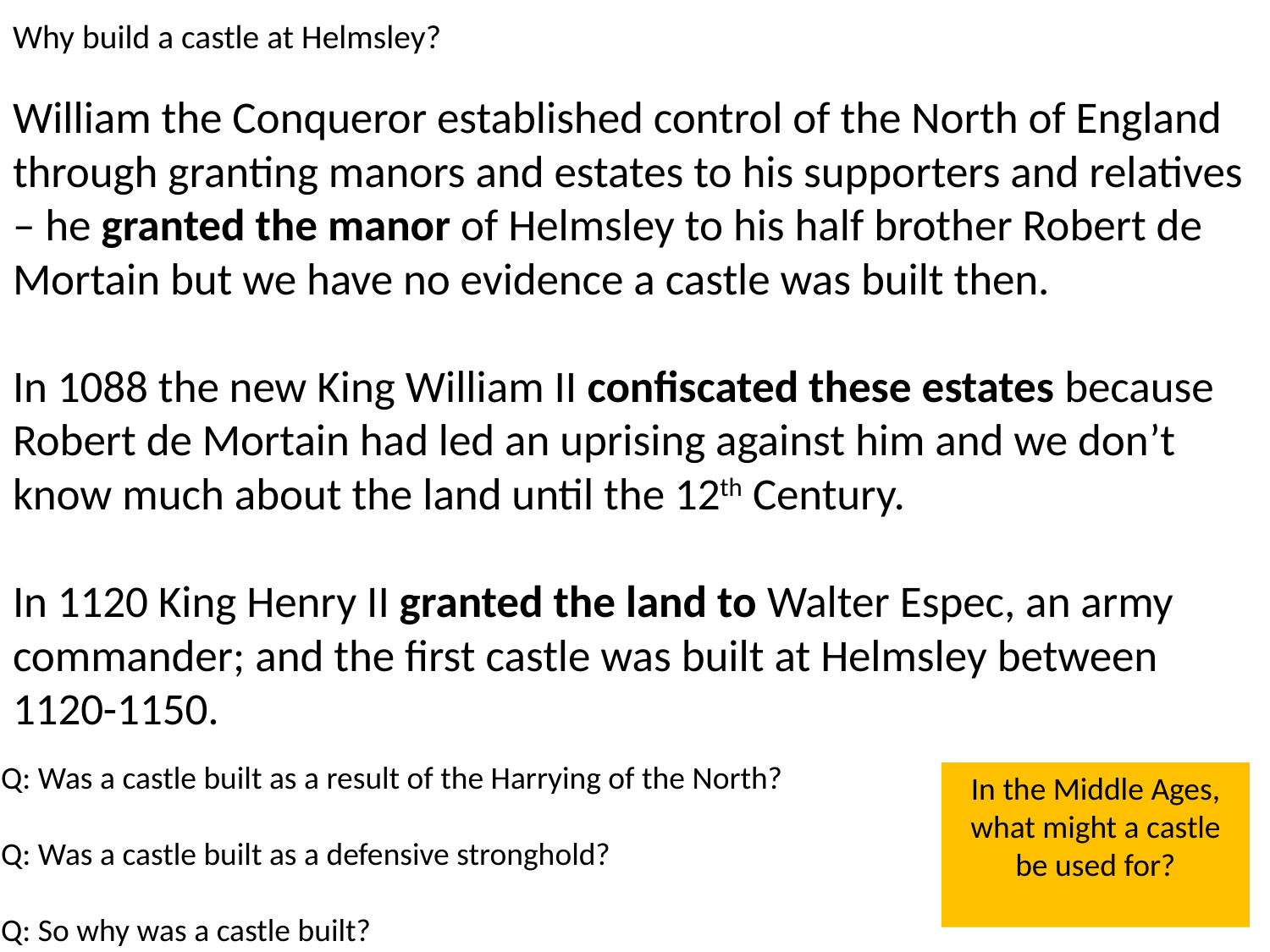

# Why build a castle at Helmsley?
William the Conqueror established control of the North of England through granting manors and estates to his supporters and relatives – he granted the manor of Helmsley to his half brother Robert de Mortain but we have no evidence a castle was built then.

In 1088 the new King William II confiscated these estates because Robert de Mortain had led an uprising against him and we don’t know much about the land until the 12th Century.

In 1120 King Henry II granted the land to Walter Espec, an army commander; and the first castle was built at Helmsley between 1120-1150.
Q: Was a castle built as a result of the Harrying of the North?

Q: Was a castle built as a defensive stronghold?

Q: So why was a castle built?
In the Middle Ages, what might a castle be used for?